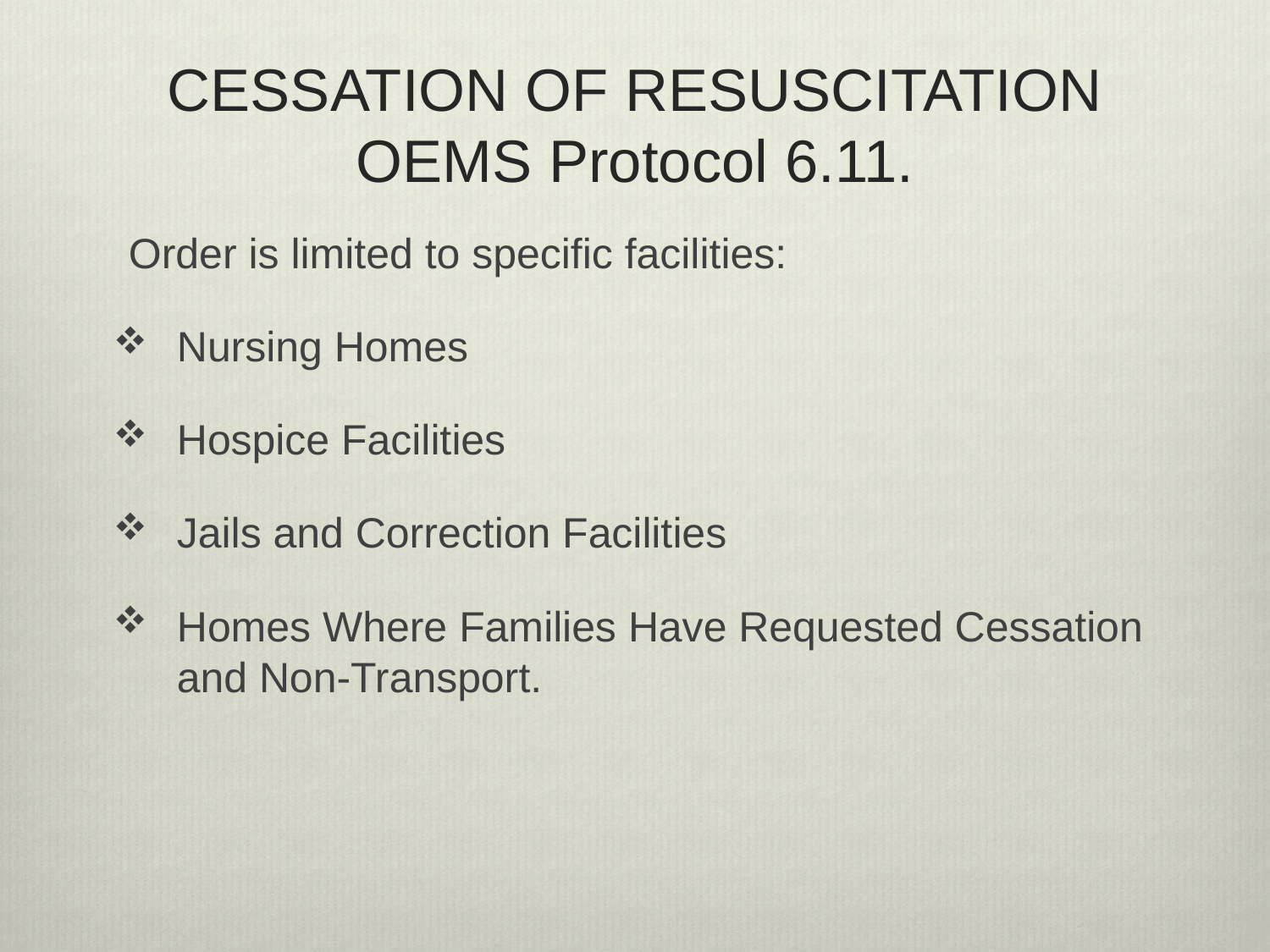

# CESSATION OF RESUSCITATION OEMS Protocol 6.11.
Order is limited to specific facilities:
Nursing Homes
Hospice Facilities
Jails and Correction Facilities
Homes Where Families Have Requested Cessation and Non-Transport.